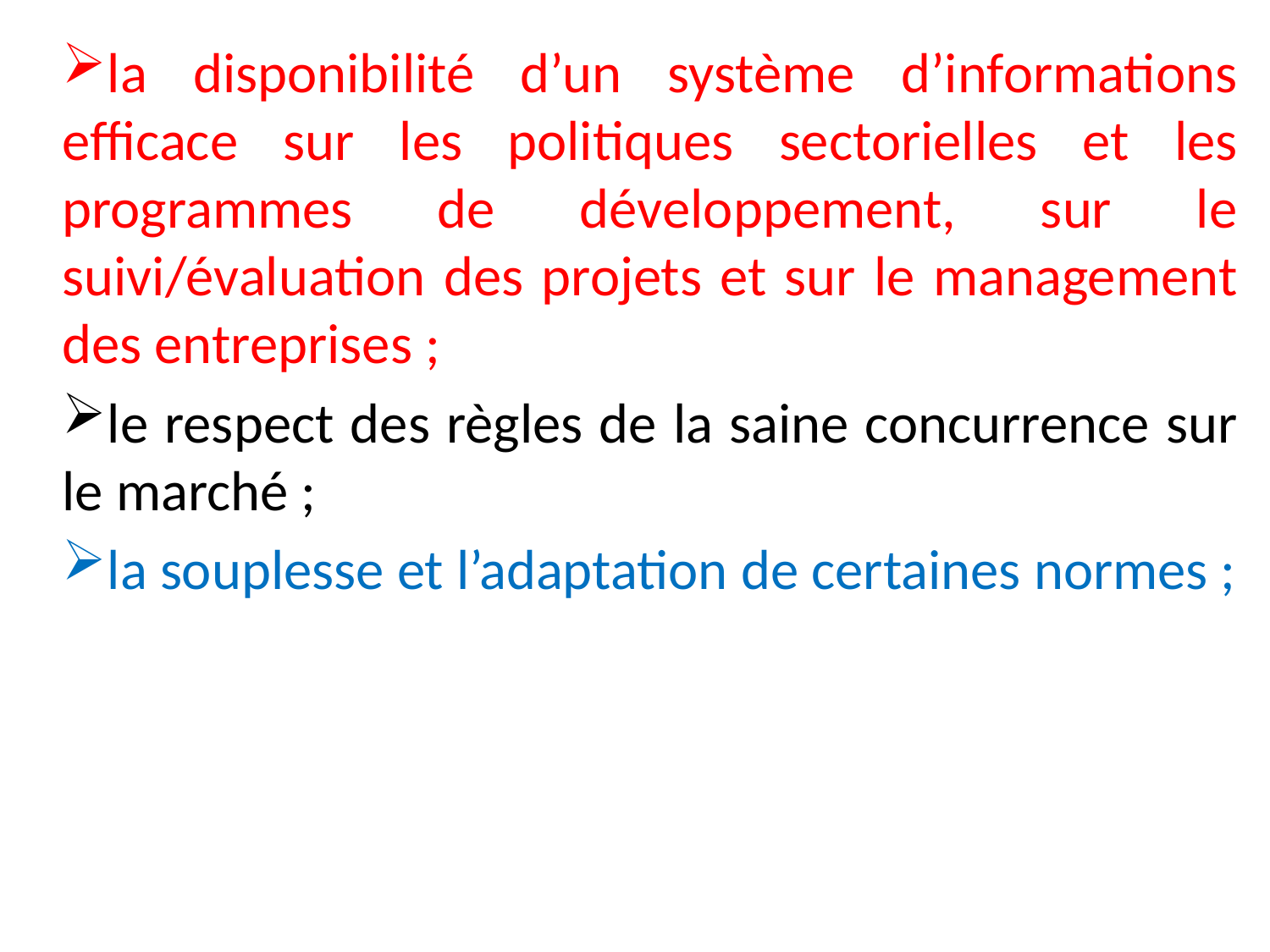

la disponibilité d’un système d’informations efficace sur les politiques sectorielles et les programmes de développement, sur le suivi/évaluation des projets et sur le management des entreprises ;
le respect des règles de la saine concurrence sur le marché ;
la souplesse et l’adaptation de certaines normes ;